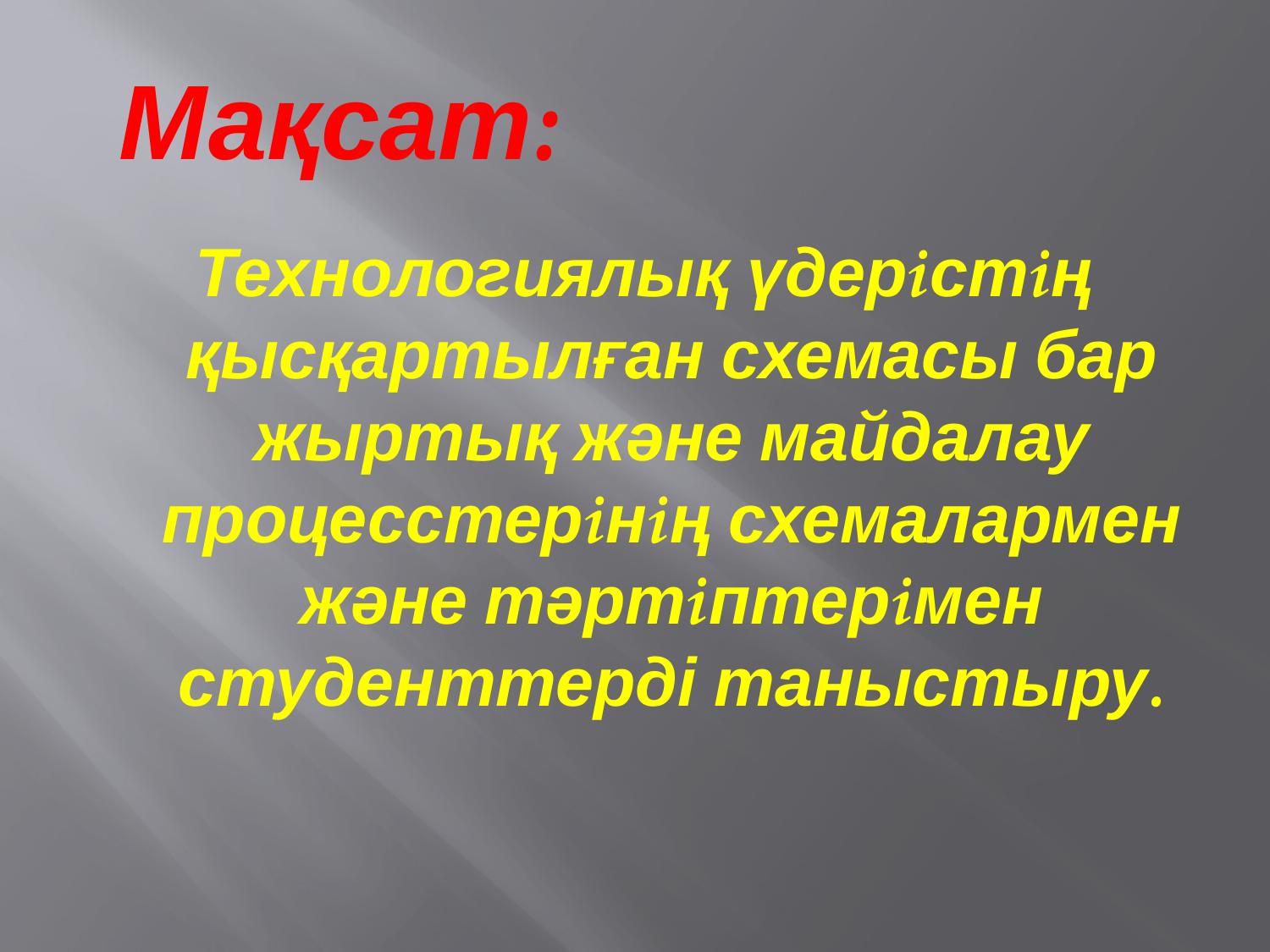

# Мақсат:
Технологиялық үдерiстiң қысқартылған схемасы бар жыртық және майдалау процесстерiнiң схемалармен және тәртiптерiмен студенттерді таныстыру.